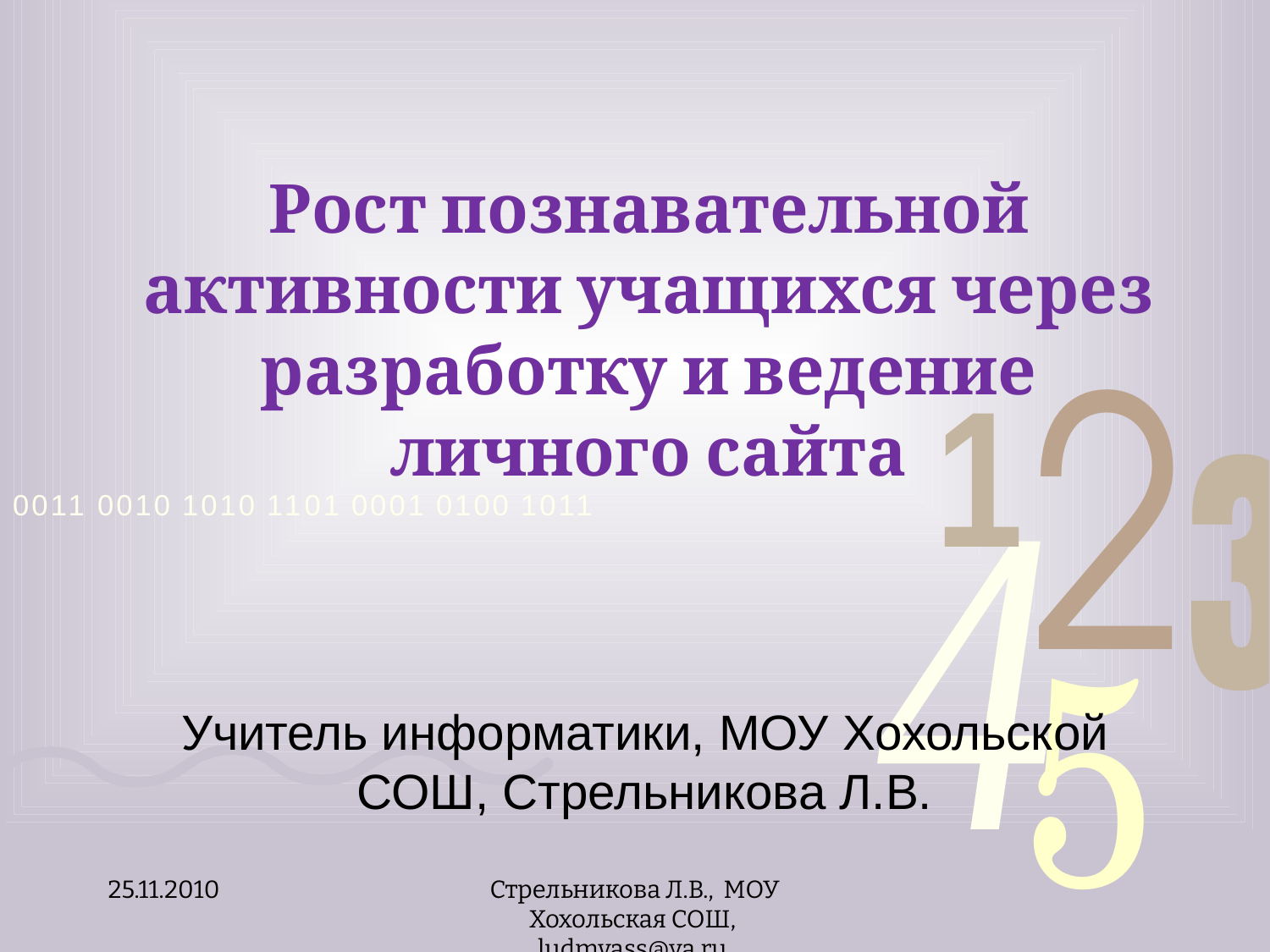

# Рост познавательной активности учащихся через разработку и ведение личного сайта
Учитель информатики, МОУ Хохольской СОШ, Стрельникова Л.В.
25.11.2010
Стрельникова Л.В.,  МОУ Хохольская СОШ,  ludmvass@ya.ru